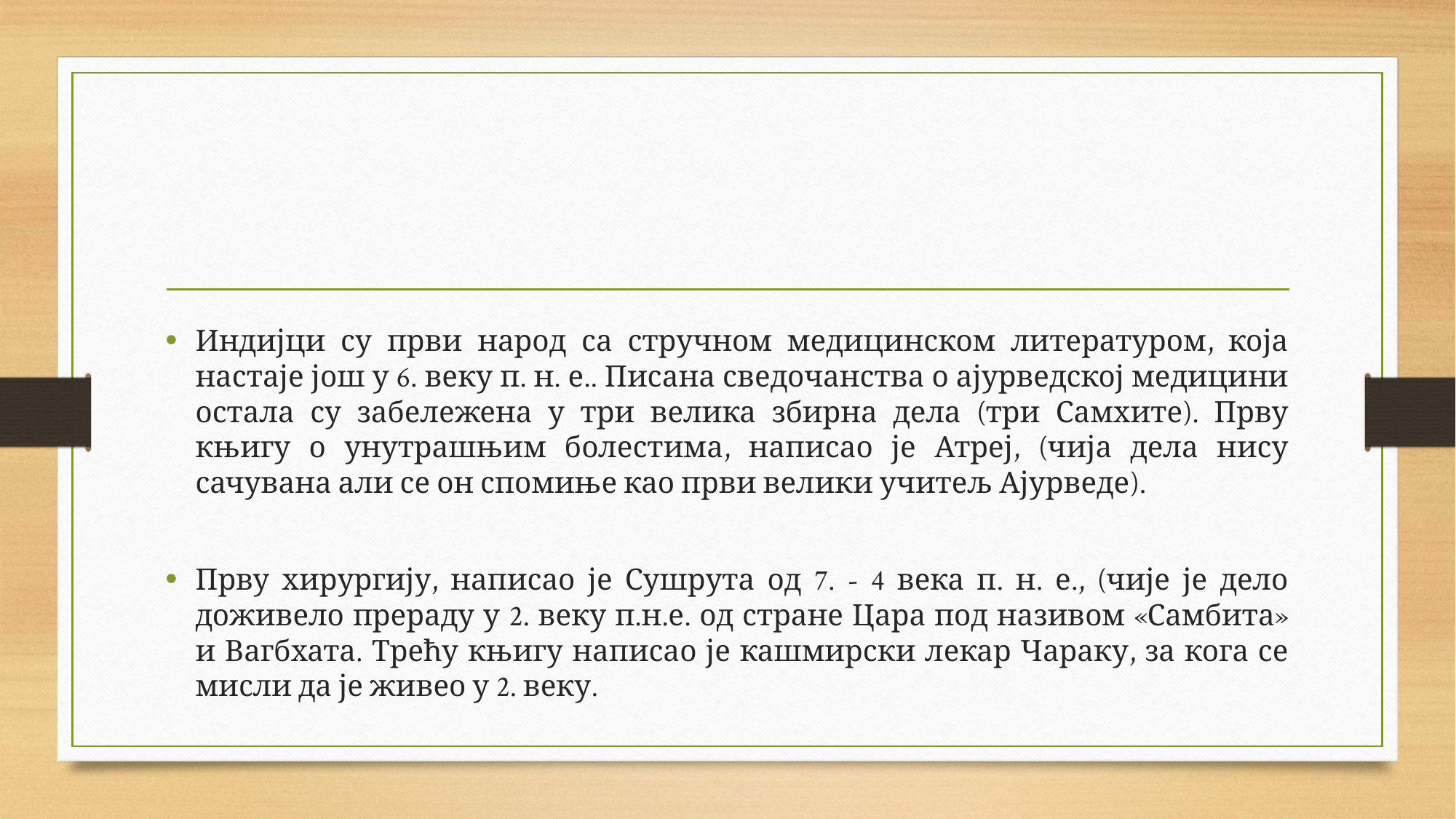

Индијци су први народ са стручном медицинском литературом, која настаје још у 6. веку п. н. е.. Писана сведочанства о ајурведској медицини остала су забележена у три велика збирна дела (три Самхите). Прву књигу о унутрашњим болестима, написао је Атреј, (чија дела нису сачувана али се он спомиње као први велики учитељ Ајурведе).

Прву хирургију, написао је Сушрута од 7. - 4 века п. н. е., (чије је дело доживело прераду у 2. веку п.н.е. од стране Цара под називом «Самбита» и Вагбхата. Трећу књигу написао је кашмирски лекар Чараку, за кога се мисли да је живео у 2. веку.